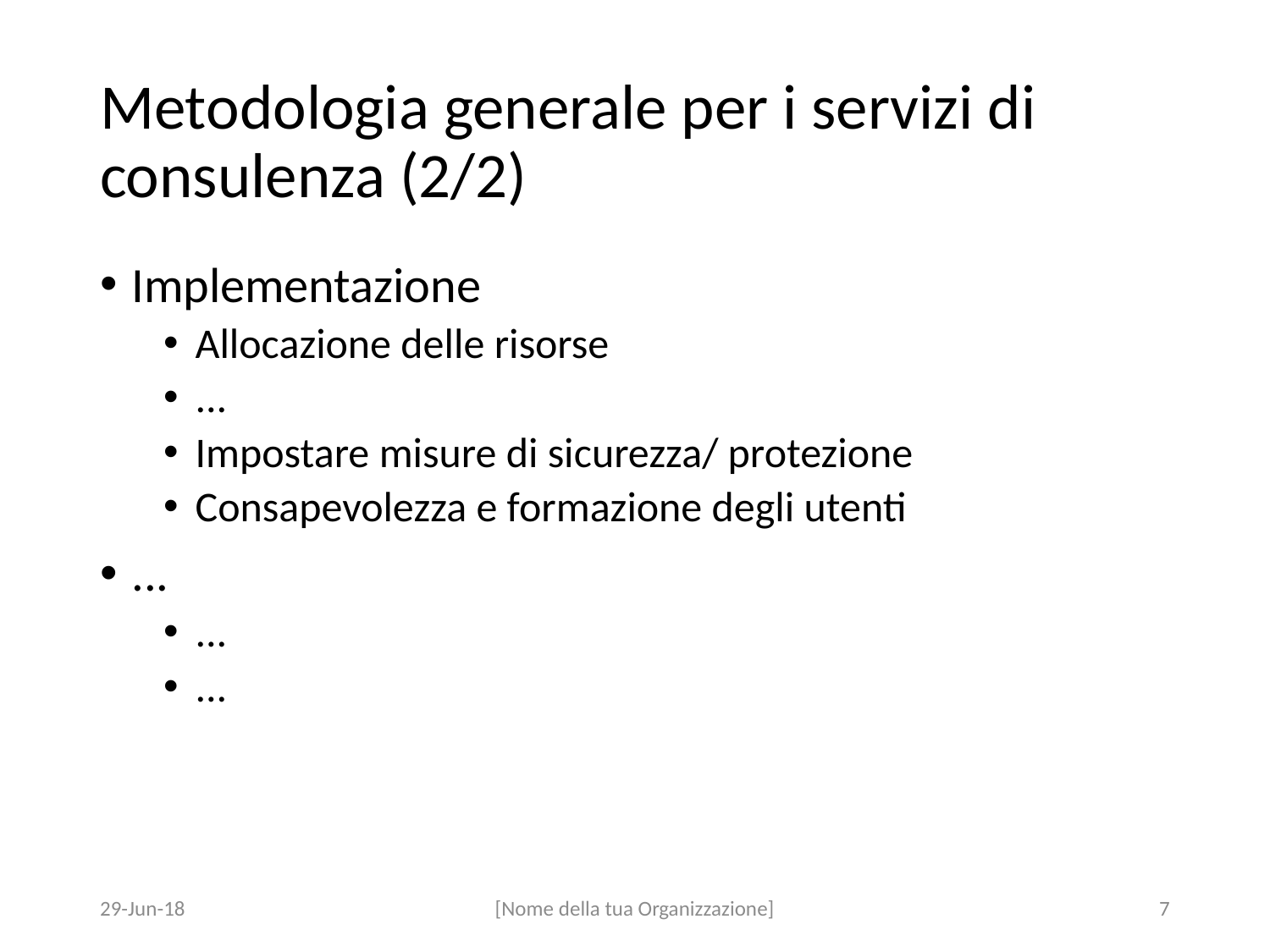

# Metodologia generale per i servizi di consulenza (2/2)
Implementazione
Allocazione delle risorse
...
Impostare misure di sicurezza/ protezione
Consapevolezza e formazione degli utenti
...
...
...
29-Jun-18
[Nome della tua Organizzazione]
7